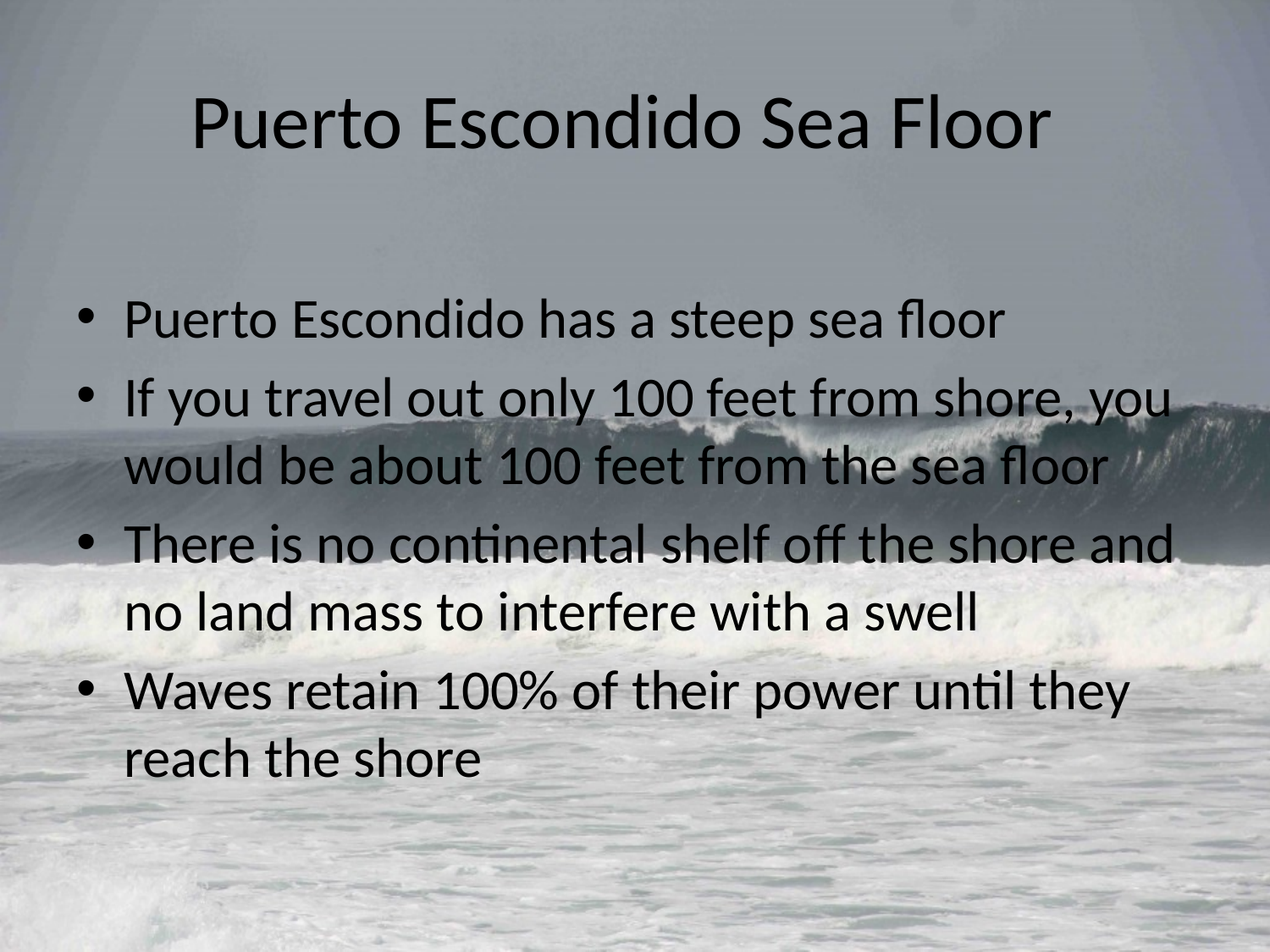

# Puerto Escondido Sea Floor
Puerto Escondido has a steep sea floor
If you travel out only 100 feet from shore, you would be about 100 feet from the sea floor
There is no continental shelf off the shore and no land mass to interfere with a swell
Waves retain 100% of their power until they reach the shore